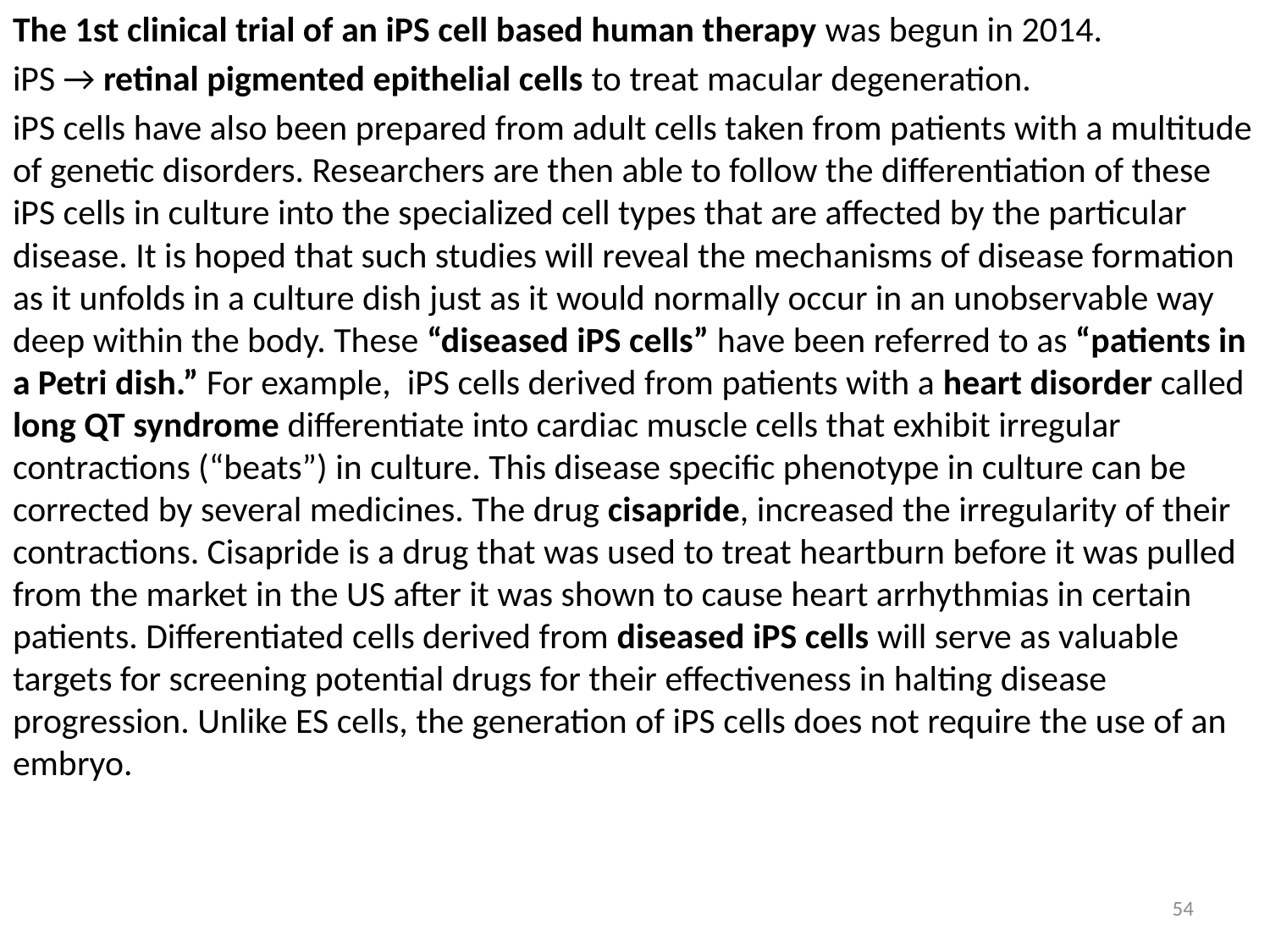

The 1st clinical trial of an iPS cell based human therapy was begun in 2014.
iPS → retinal pigmented epithelial cells to treat macular degeneration.
iPS cells have also been prepared from adult cells taken from patients with a multitude of genetic disorders. Researchers are then able to follow the differentiation of these iPS cells in culture into the specialized cell types that are affected by the particular disease. It is hoped that such studies will reveal the mechanisms of disease formation as it unfolds in a culture dish just as it would normally occur in an unobservable way deep within the body. These “diseased iPS cells” have been referred to as “patients in a Petri dish.” For example,  iPS cells derived from patients with a heart disorder called long QT syndrome differentiate into cardiac muscle cells that exhibit irregular contractions (“beats”) in culture. This disease specific phenotype in culture can be corrected by several medicines. The drug cisapride, increased the irregularity of their contractions. Cisapride is a drug that was used to treat heartburn before it was pulled from the market in the US after it was shown to cause heart arrhythmias in certain patients. Differentiated cells derived from diseased iPS cells will serve as valuable targets for screening potential drugs for their effectiveness in halting disease progression. Unlike ES cells, the generation of iPS cells does not require the use of an embryo.
54